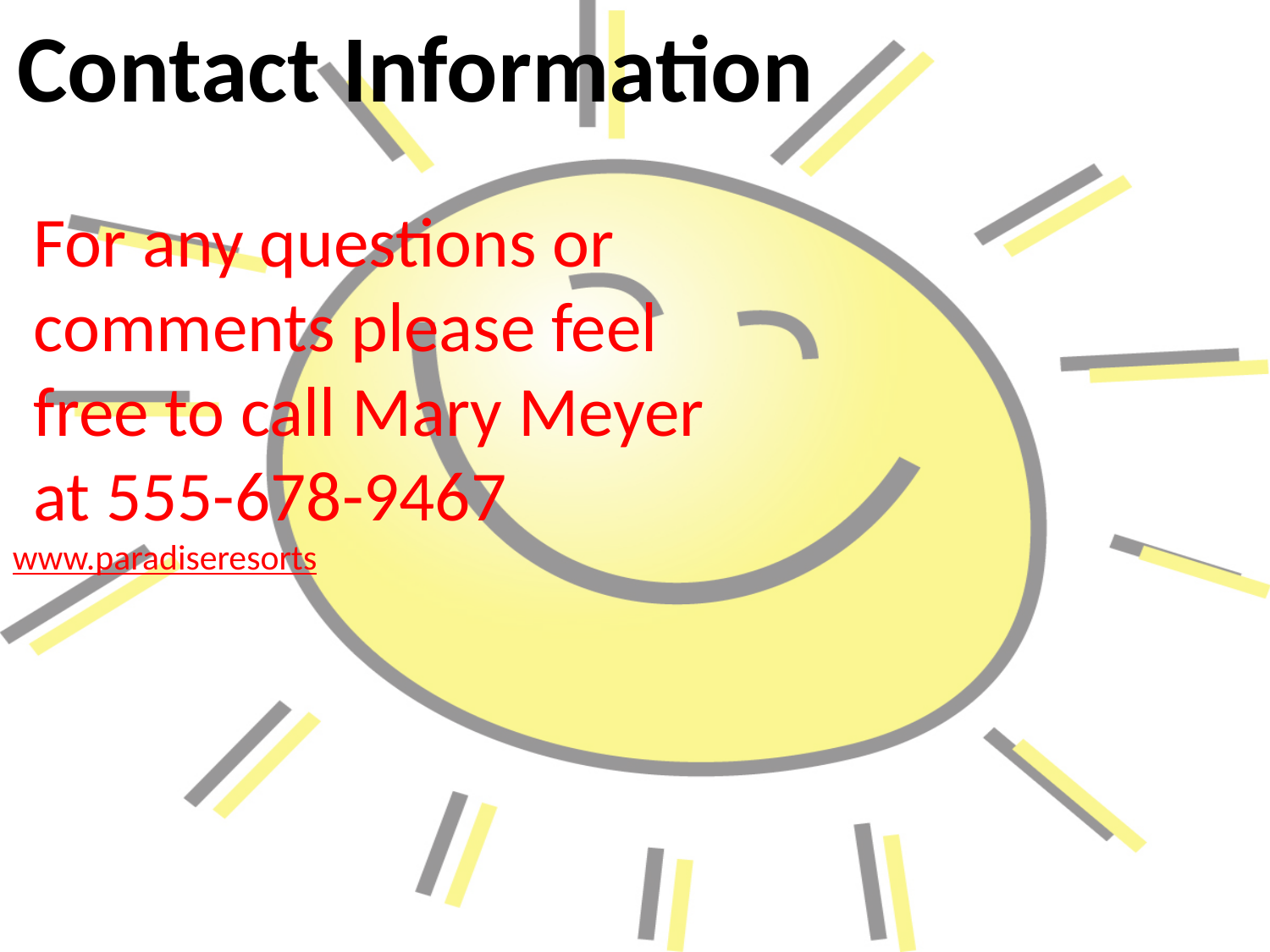

Contact Information
For any questions or comments please feel free to call Mary Meyer at 555-678-9467
www.paradiseresorts